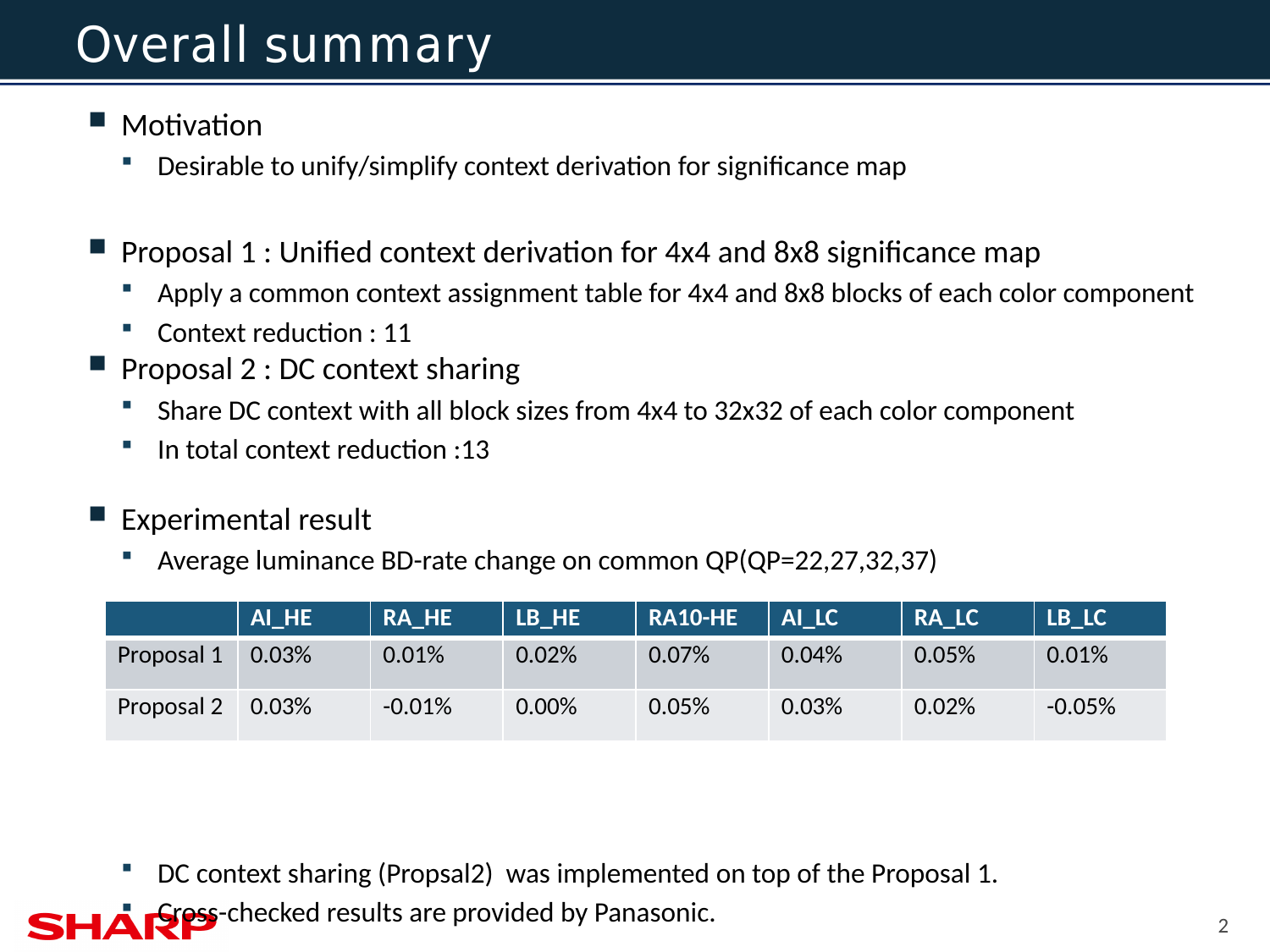

# Overall summary
Motivation
Desirable to unify/simplify context derivation for significance map

Proposal 1 : Unified context derivation for 4x4 and 8x8 significance map
Apply a common context assignment table for 4x4 and 8x8 blocks of each color component
Context reduction : 11
Proposal 2 : DC context sharing
Share DC context with all block sizes from 4x4 to 32x32 of each color component
In total context reduction :13
Experimental result
Average luminance BD-rate change on common QP(QP=22,27,32,37)

DC context sharing (Propsal2)  was implemented on top of the Proposal 1.
Cross-checked results are provided by Panasonic.
|  | AI\_HE | RA\_HE | LB\_HE | RA10-HE | AI\_LC | RA\_LC | LB\_LC |
| --- | --- | --- | --- | --- | --- | --- | --- |
| Proposal 1 | 0.03% | 0.01% | 0.02% | 0.07% | 0.04% | 0.05% | 0.01% |
| Proposal 2 | 0.03% | -0.01% | 0.00% | 0.05% | 0.03% | 0.02% | -0.05% |
2